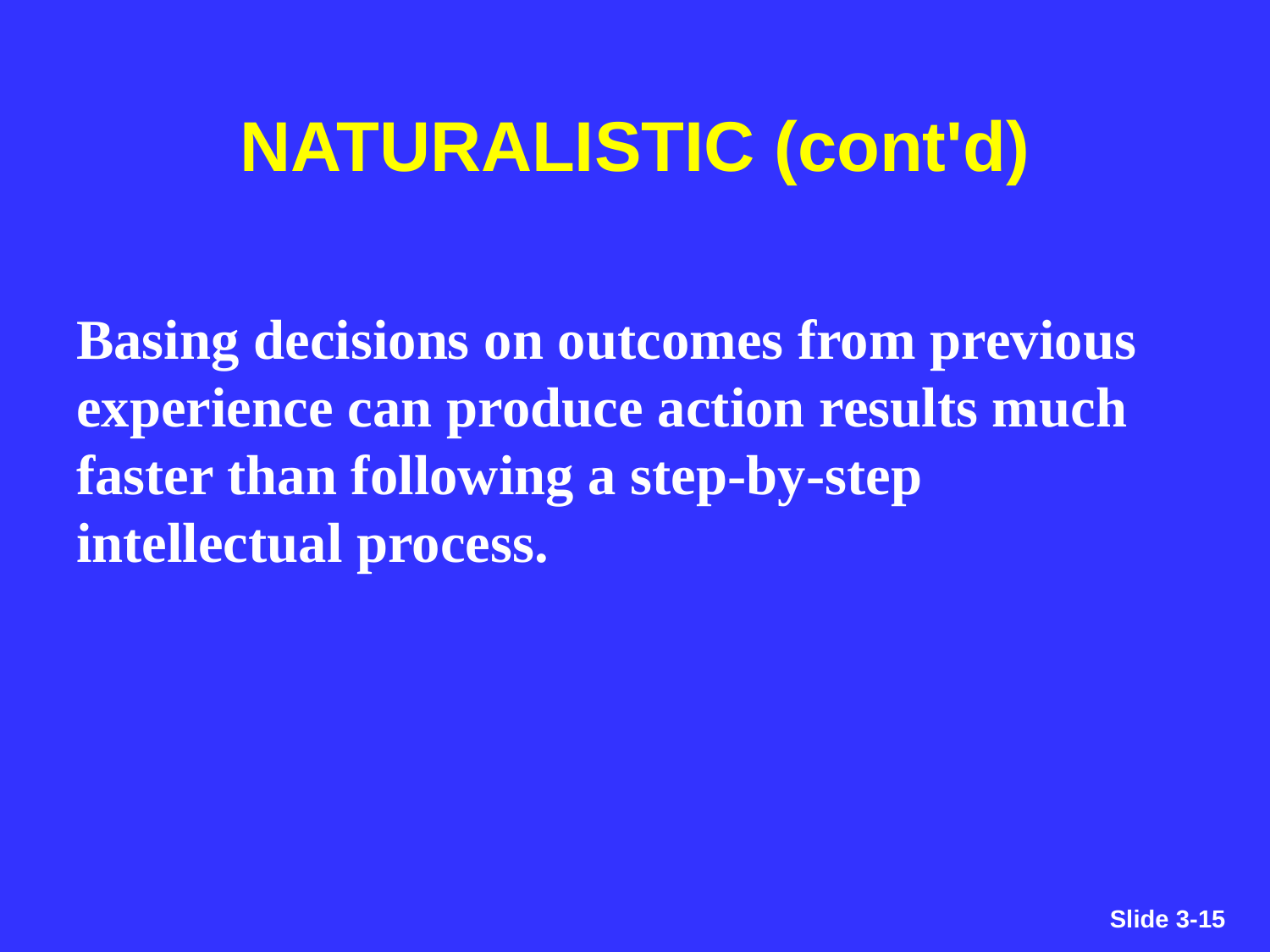

NATURALISTIC (cont'd)
Basing decisions on outcomes from previous experience can produce action results much faster than following a step-by-step intellectual process.
Slide 3-15